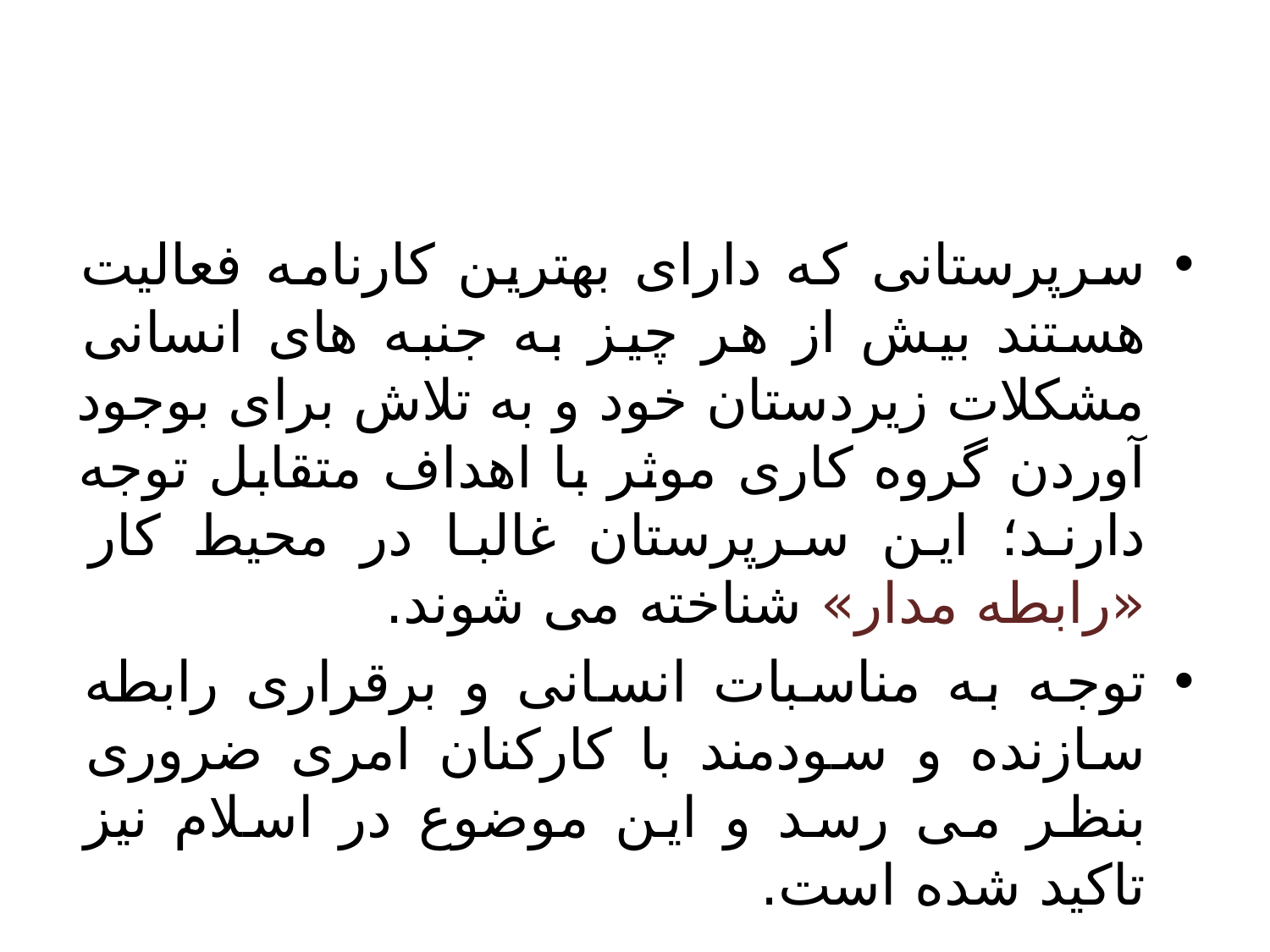

#
سرپرستانی که دارای بهترین کارنامه فعالیت هستند بیش از هر چیز به جنبه های انسانی مشکلات زیردستان خود و به تلاش برای بوجود آوردن گروه کاری موثر با اهداف متقابل توجه دارند؛ این سرپرستان غالبا در محیط کار «رابطه مدار» شناخته می شوند.
توجه به مناسبات انسانی و برقراری رابطه سازنده و سودمند با کارکنان امری ضروری بنظر می رسد و این موضوع در اسلام نیز تاکید شده است.